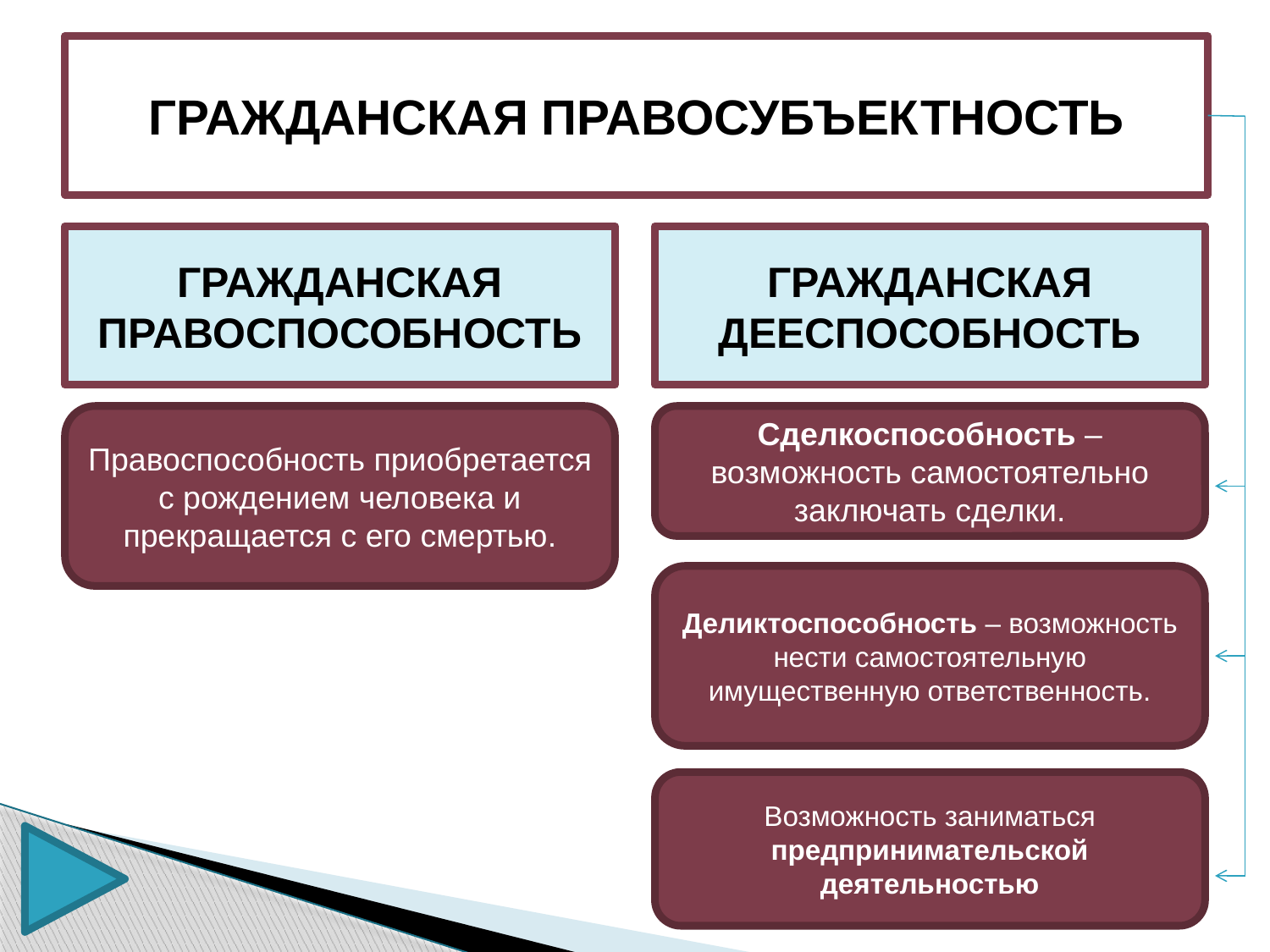

# ГРАЖДАНСКАЯ ПРАВОСУБЪЕКТНОСТЬ
ГРАЖДАНСКАЯ ПРАВОСПОСОБНОСТЬ
ГРАЖДАНСКАЯ ДЕЕСПОСОБНОСТЬ
Правоспособность приобретается с рождением человека и прекращается с его смертью.
Сделкоспособность – возможность самостоятельно заключать сделки.
Деликтоспособность – возможность нести самостоятельную имущественную ответственность.
Возможность заниматься предпринимательской деятельностью